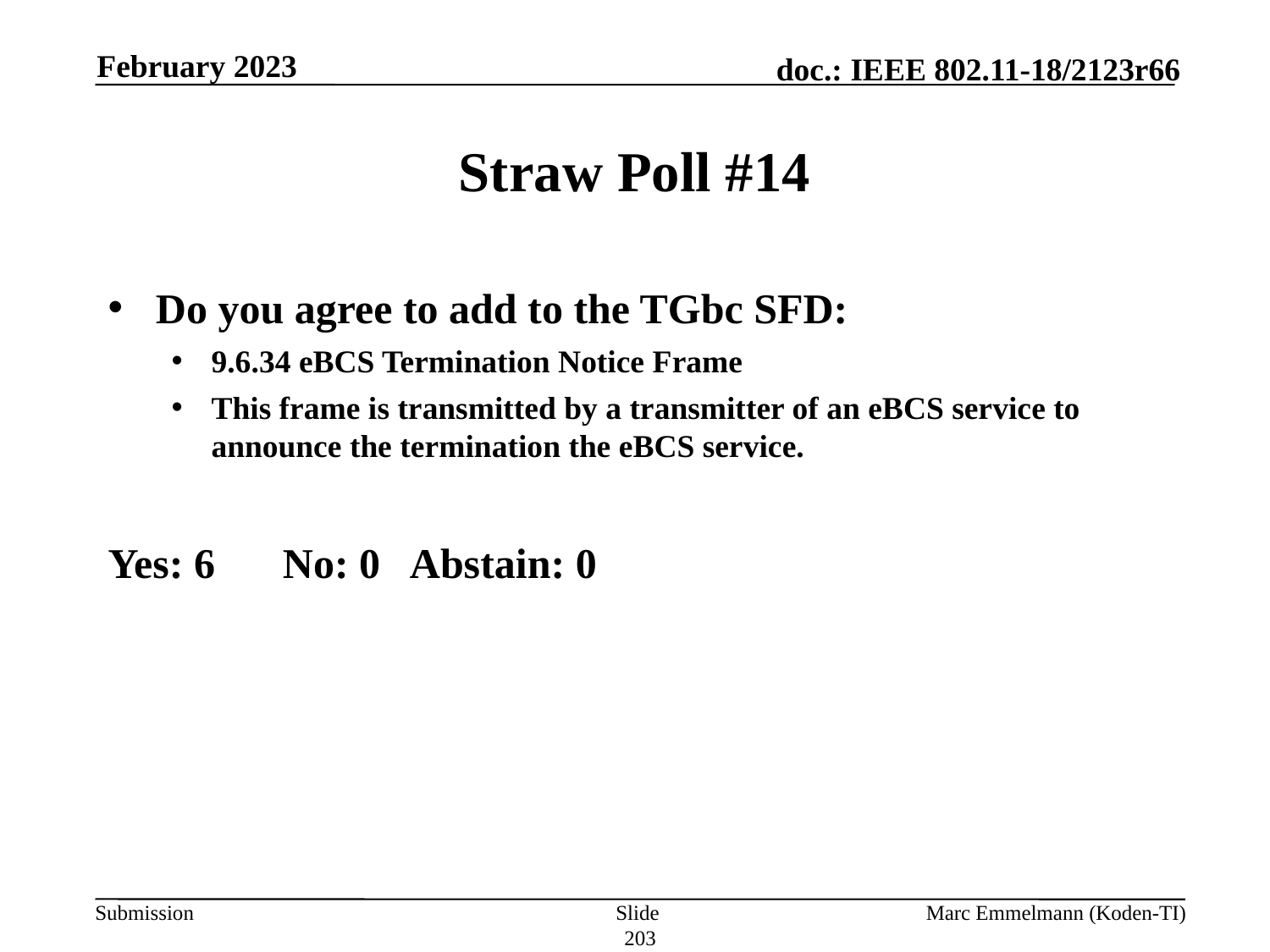

February 2023
# Straw Poll #14
Do you agree to add to the TGbc SFD:
9.6.34 eBCS Termination Notice Frame
This frame is transmitted by a transmitter of an eBCS service to announce the termination the eBCS service.

Yes: 6	No: 0	Abstain: 0
Slide 203
Marc Emmelmann (Koden-TI)